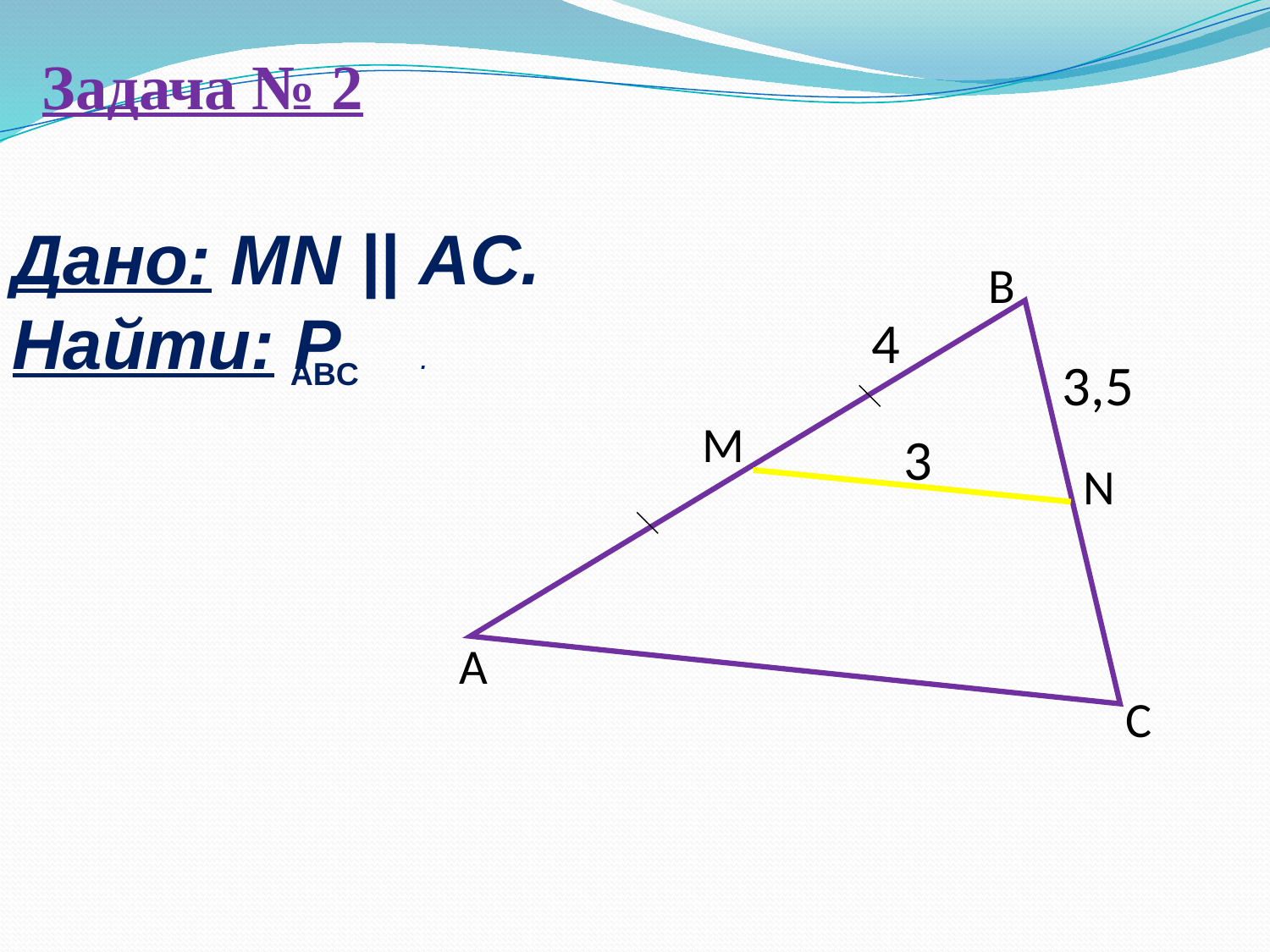

Задача № 2
Дано: MN || AC.
Найти: Р    .

B

4
3,5
ABC

M
3
N

A
C